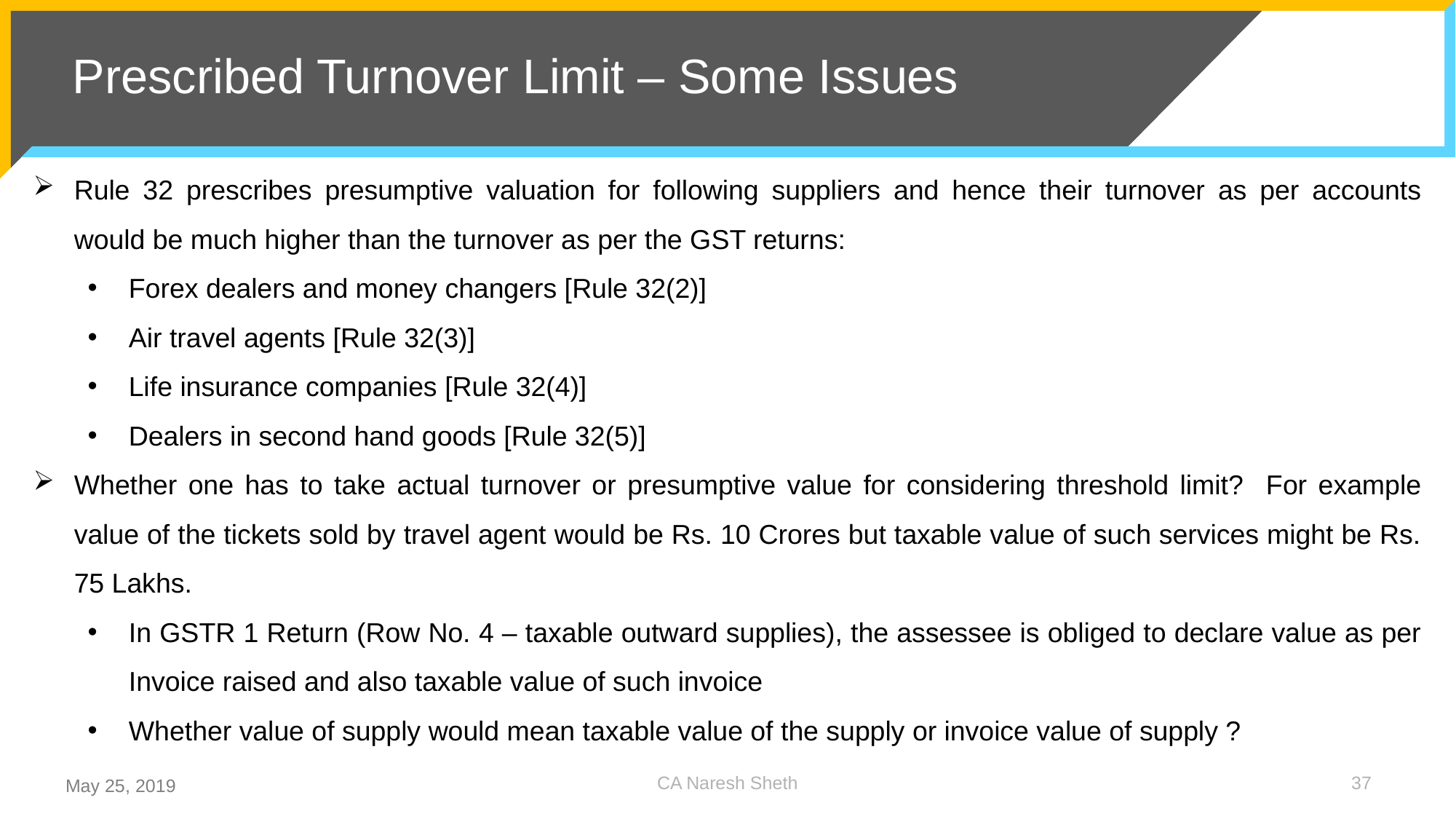

# Prescribed Turnover Limit – Some Issues
Rule 32 prescribes presumptive valuation for following suppliers and hence their turnover as per accounts would be much higher than the turnover as per the GST returns:
Forex dealers and money changers [Rule 32(2)]
Air travel agents [Rule 32(3)]
Life insurance companies [Rule 32(4)]
Dealers in second hand goods [Rule 32(5)]
Whether one has to take actual turnover or presumptive value for considering threshold limit?  For example value of the tickets sold by travel agent would be Rs. 10 Crores but taxable value of such services might be Rs. 75 Lakhs.
In GSTR 1 Return (Row No. 4 – taxable outward supplies), the assessee is obliged to declare value as per Invoice raised and also taxable value of such invoice
Whether value of supply would mean taxable value of the supply or invoice value of supply ?

CA Naresh Sheth
37
May 25, 2019